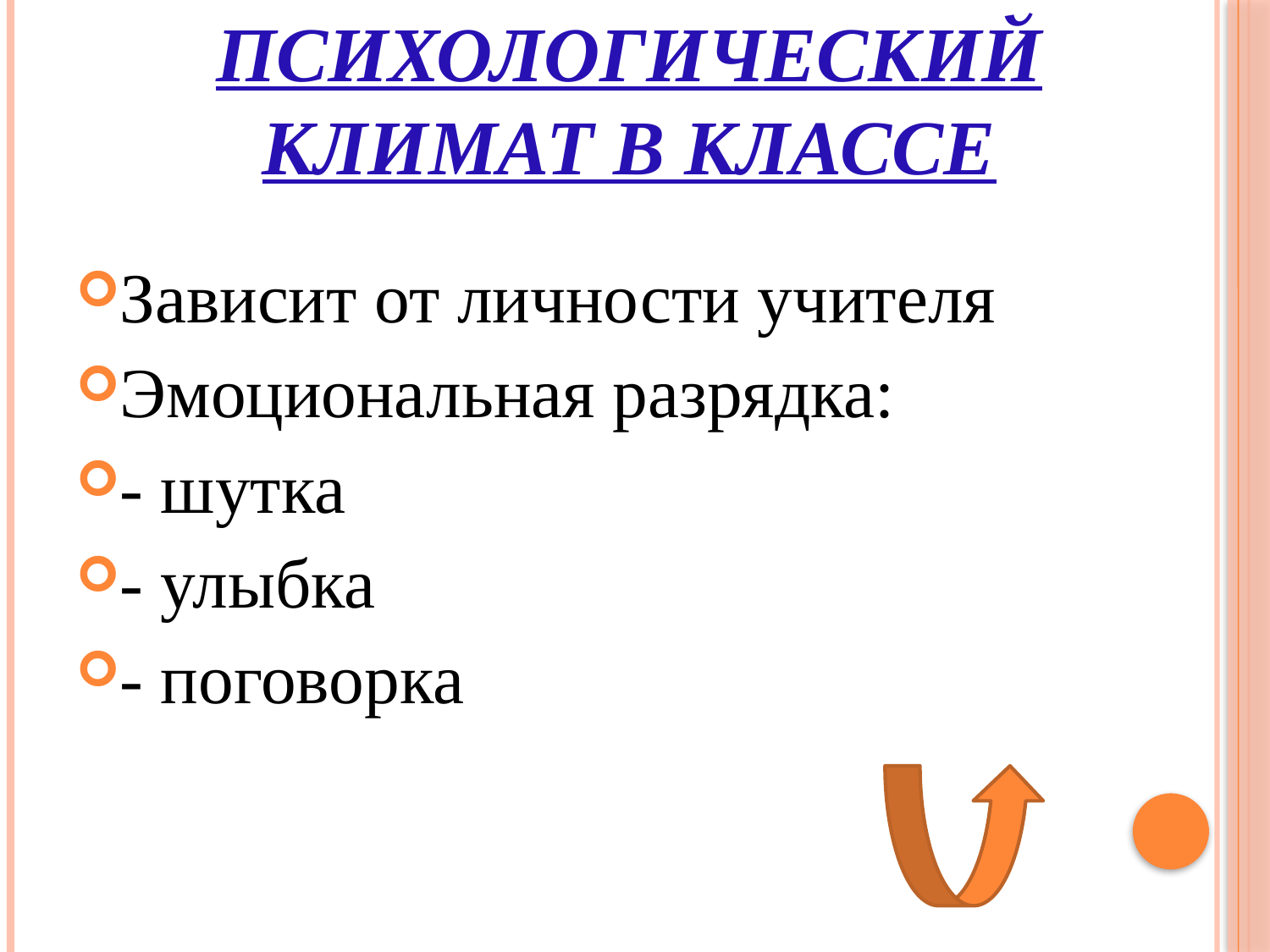

# Психологический климат в классе
Зависит от личности учителя
Эмоциональная разрядка:
- шутка
- улыбка
- поговорка